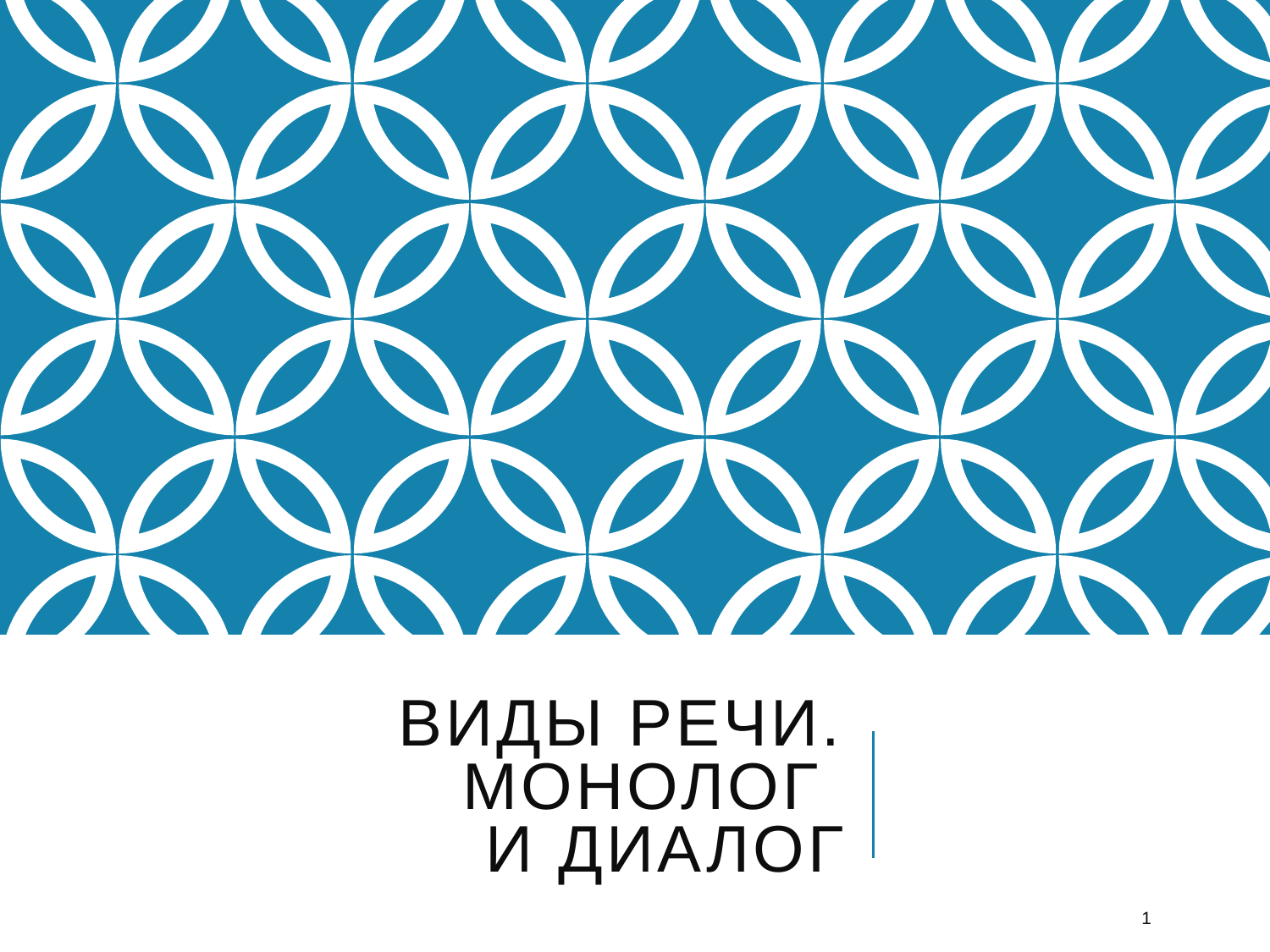

# Виды речи. Монолог и диалог

1